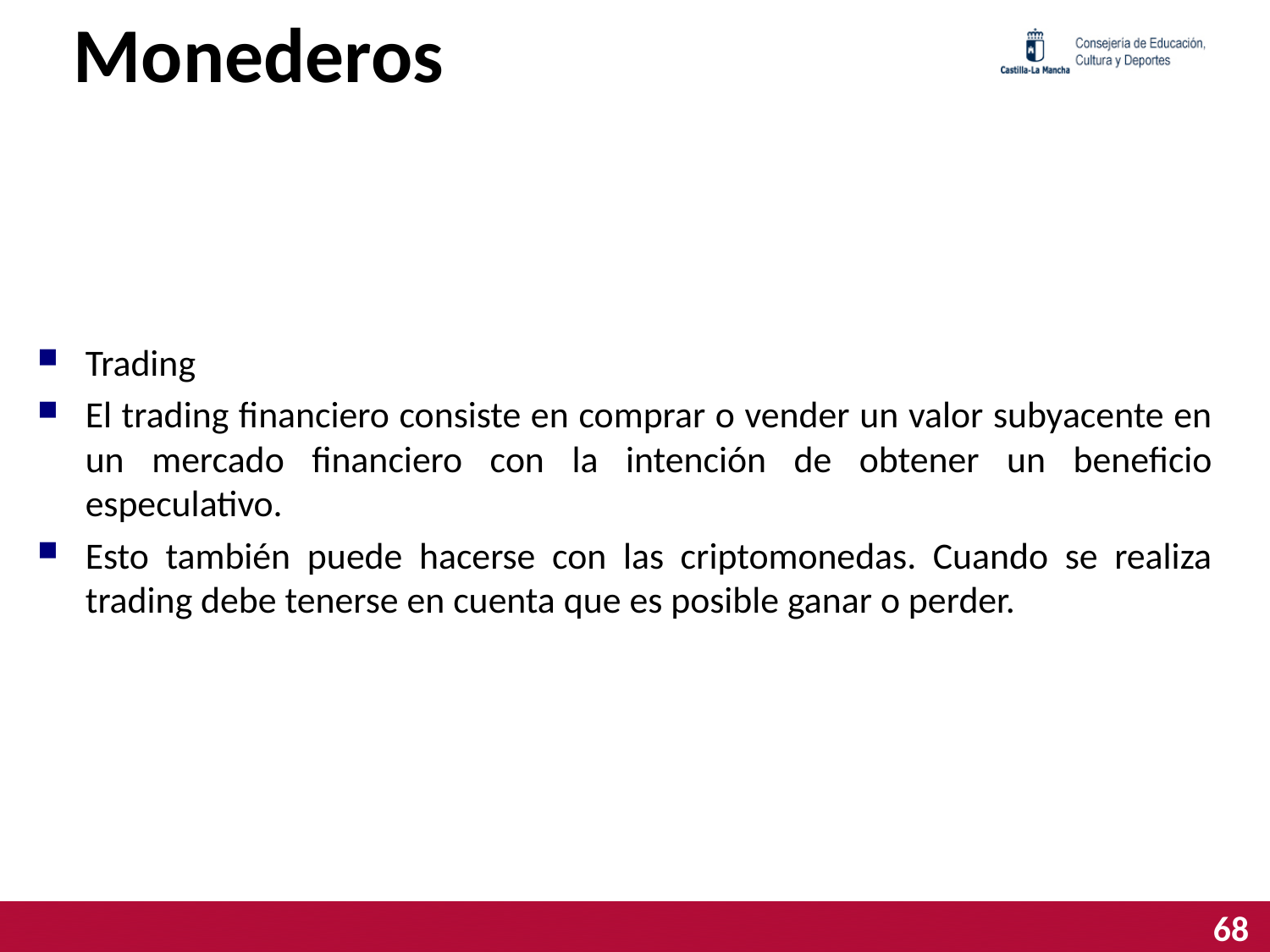

# Monederos

Trading
El trading financiero consiste en comprar o vender un valor subyacente en un mercado financiero con la intención de obtener un beneficio especulativo.
Esto también puede hacerse con las criptomonedas. Cuando se realiza trading debe tenerse en cuenta que es posible ganar o perder.